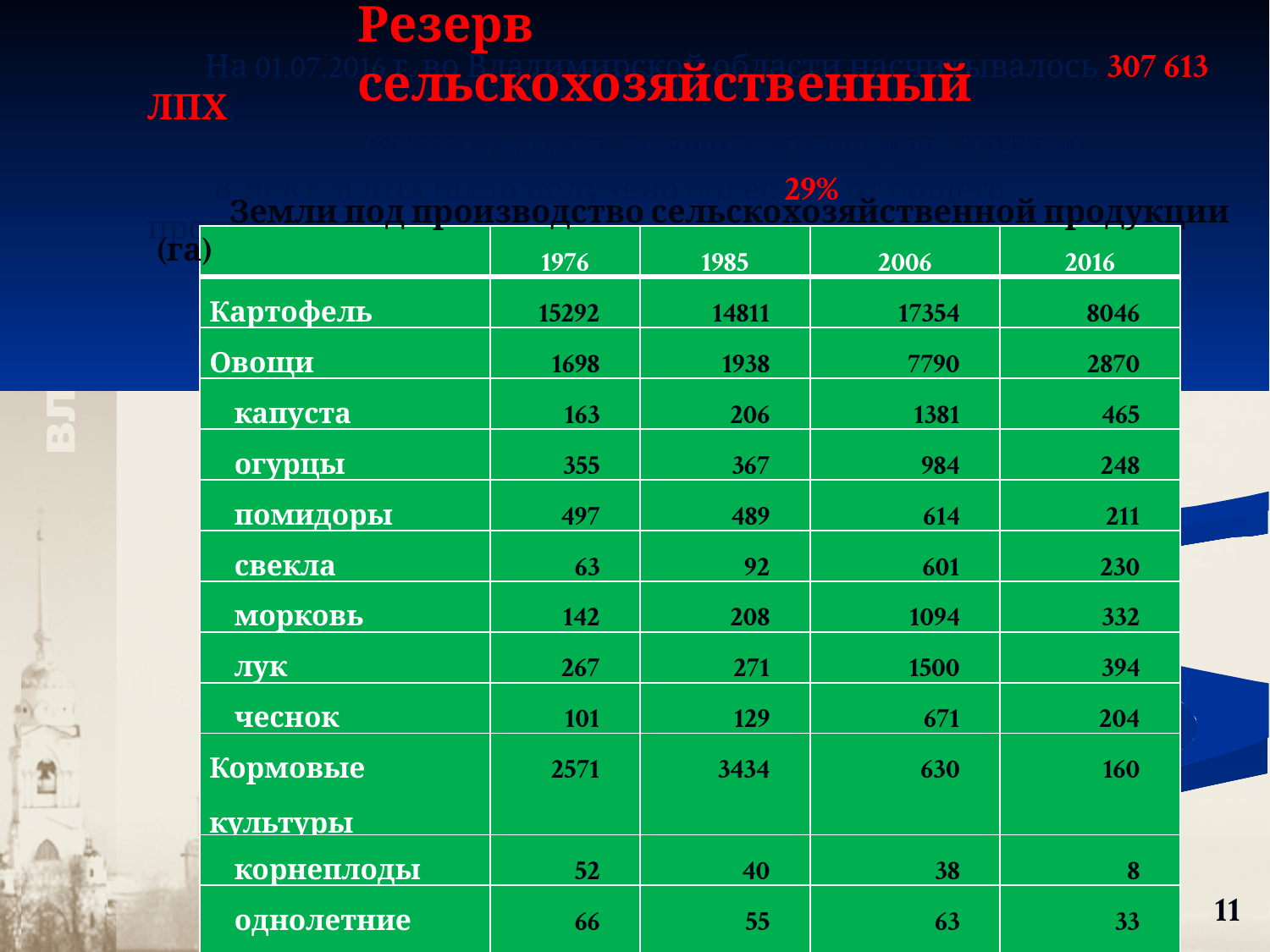

Резерв сельскохозяйственный
        На 01.07.2016 г. во Владимирской области насчитывалось 307 613 ЛПХ,
                              (82 777 га земли,  посевных площадей 11 149 га).
         В 2016 г. в ЛПХ было получено более 29% от общего производства
                                     сельскохозяйственной продукции
           Земли под производство сельскохозяйственной продукции  (га)
|  | 1976 | 1985 | 2006 | 2016 |
| --- | --- | --- | --- | --- |
| Картофель | 15292 | 14811 | 17354 | 8046 |
| Овощи | 1698 | 1938 | 7790 | 2870 |
| капуста | 163 | 206 | 1381 | 465 |
| огурцы | 355 | 367 | 984 | 248 |
| помидоры | 497 | 489 | 614 | 211 |
| свекла | 63 | 92 | 601 | 230 |
| морковь | 142 | 208 | 1094 | 332 |
| лук | 267 | 271 | 1500 | 394 |
| чеснок | 101 | 129 | 671 | 204 |
| Кормовые культуры | 2571 | 3434 | 630 | 160 |
| корнеплоды | 52 | 40 | 38 | 8 |
| однолетние травы | 66 | 55 | 63 | 33 |
| многолетние травы | 2453 | 3339 | 471 | 97 |
11